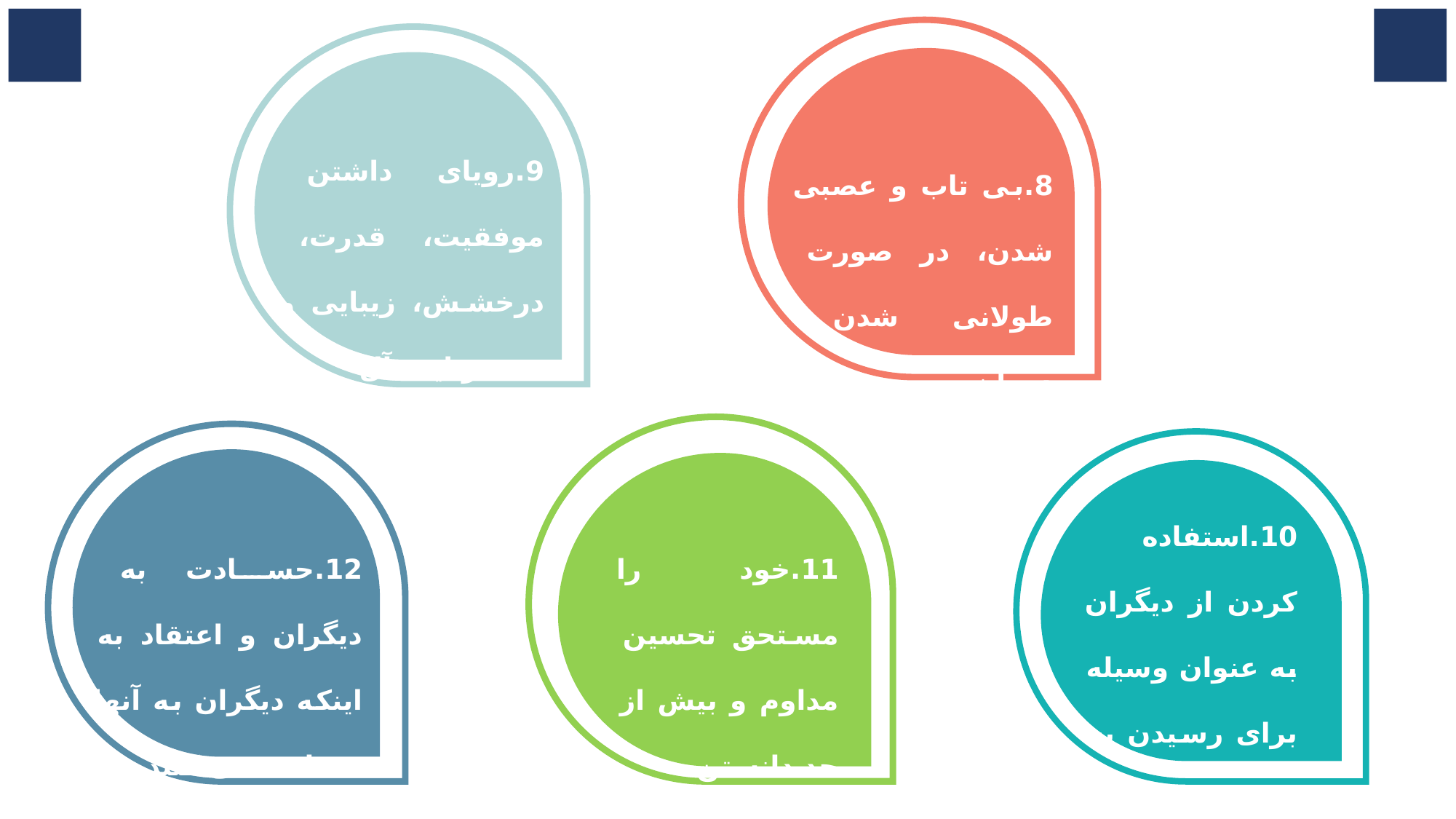

9.رویای داشتن موفقیت، قدرت، درخشش، زیبایی و همسر ایده آل
8.بی تاب و عصبی شدن، در صورت طولانی شدن درمان

10.استفاده کردن از دیگران به عنوان وسیله برای رسیدن به مقاصد خود
12.حسادت به دیگران و اعتقاد به اینکه دیگران به آنها حسادت می کنند
11.خود را مستحق تحسین مداوم و بیش از حد دانستن